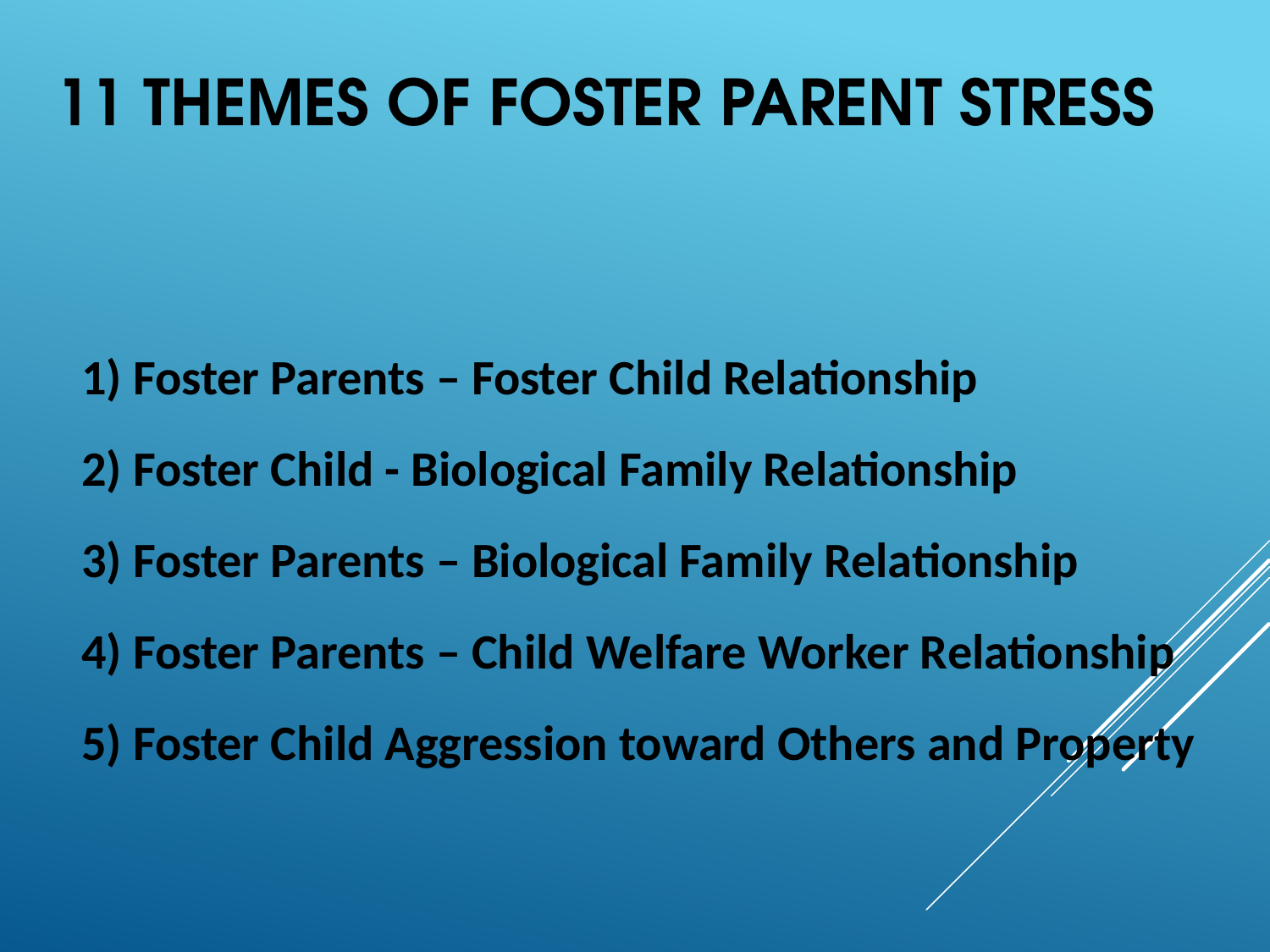

# 11 Themes of Foster Parent Stress

1) Foster Parents – Foster Child Relationship
2) Foster Child - Biological Family Relationship
3) Foster Parents – Biological Family Relationship
4) Foster Parents – Child Welfare Worker Relationship
5) Foster Child Aggression toward Others and Property